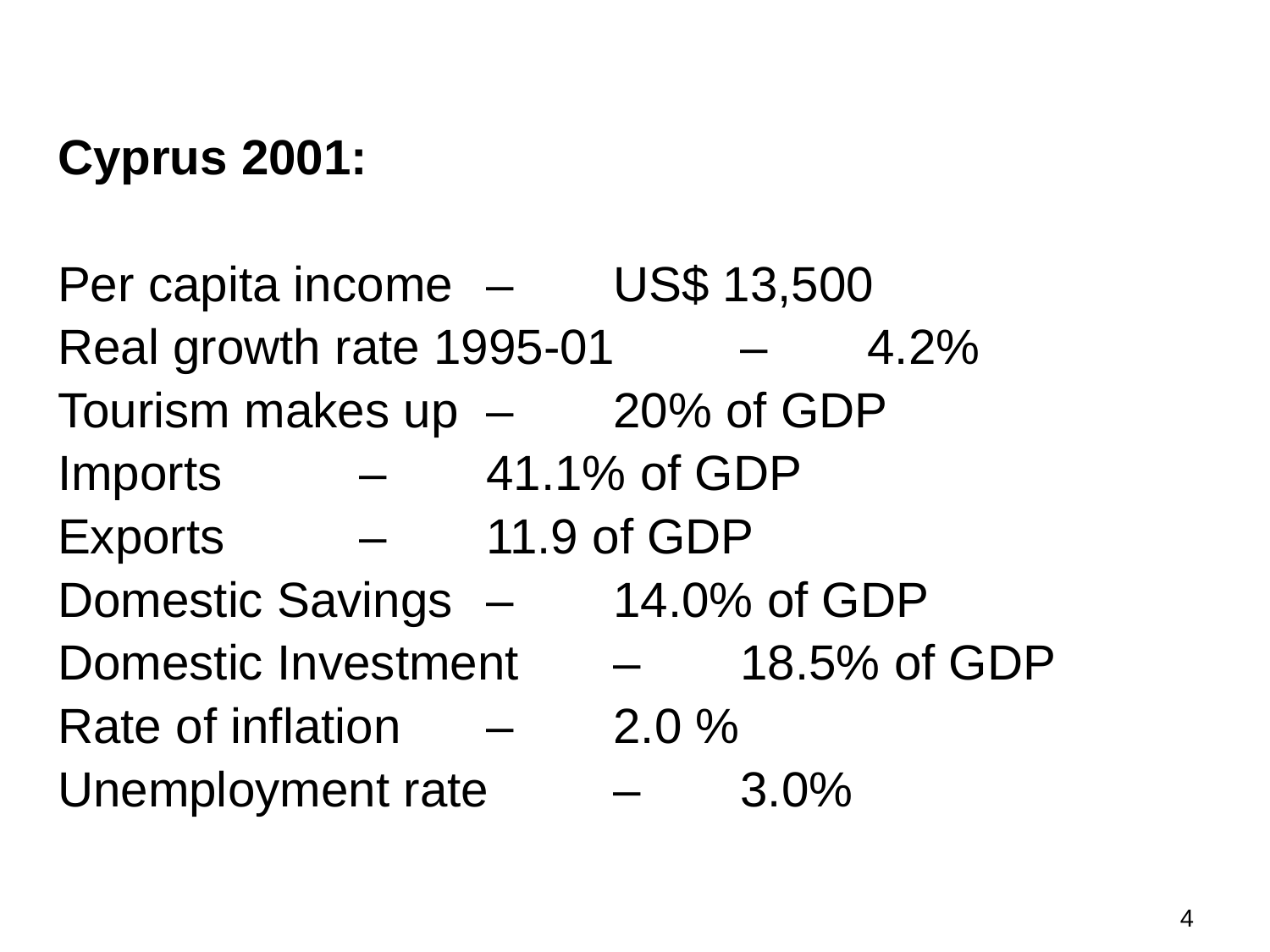

Cyprus 2001:

Per capita income 	– 	US$ 13,500
Real growth rate 1995-01  	–	4.2%
Tourism makes up 	– 	20% of GDP
Imports 	–	41.1% of GDP
Exports 	–	11.9 of GDP
Domestic Savings 	– 	14.0% of GDP
Domestic Investment 	– 	18.5% of GDP
Rate of inflation 	– 	2.0 %
Unemployment rate 	– 	3.0%

4